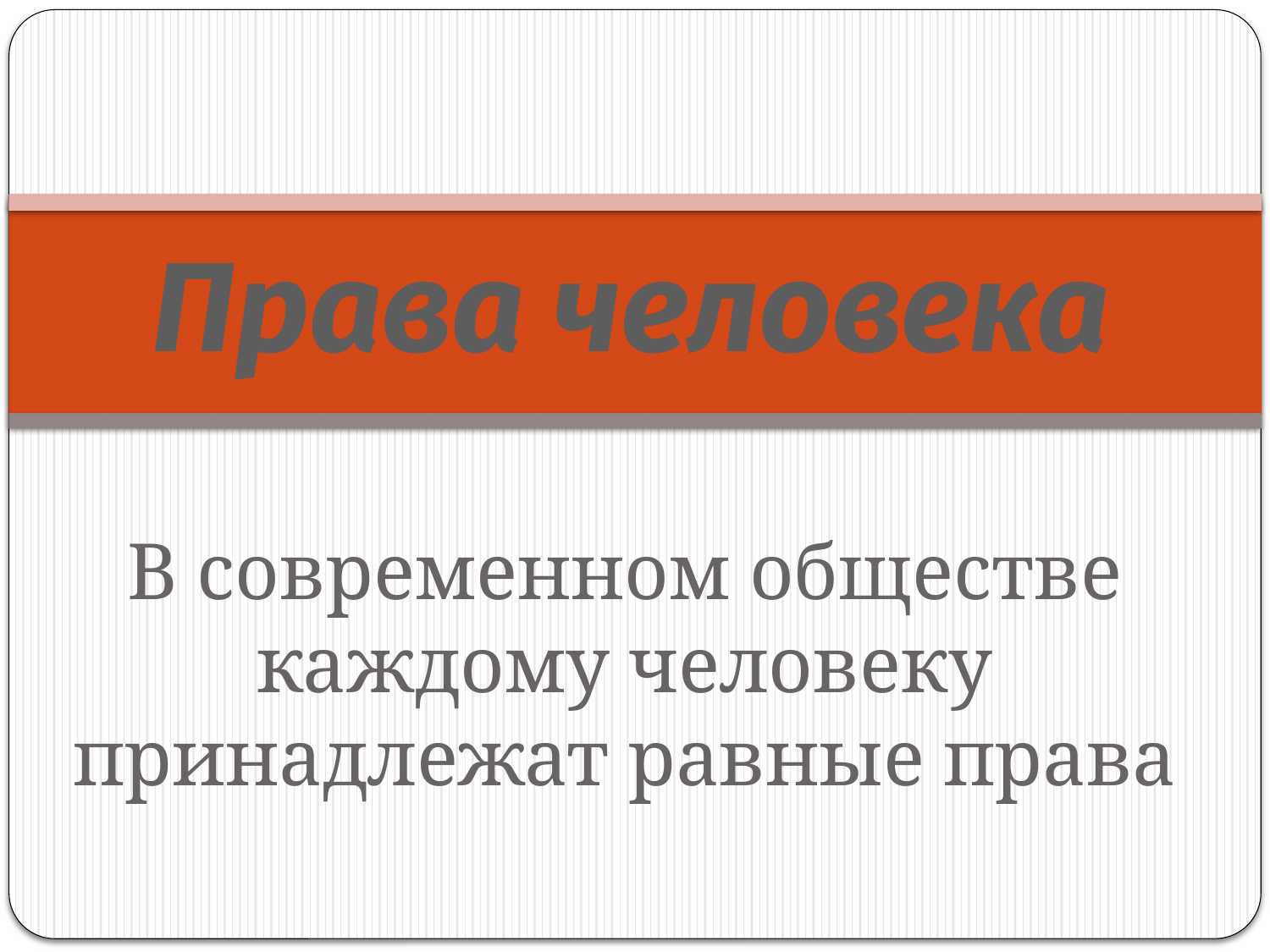

# Права человека
В современном обществе каждому человеку принадлежат равные права